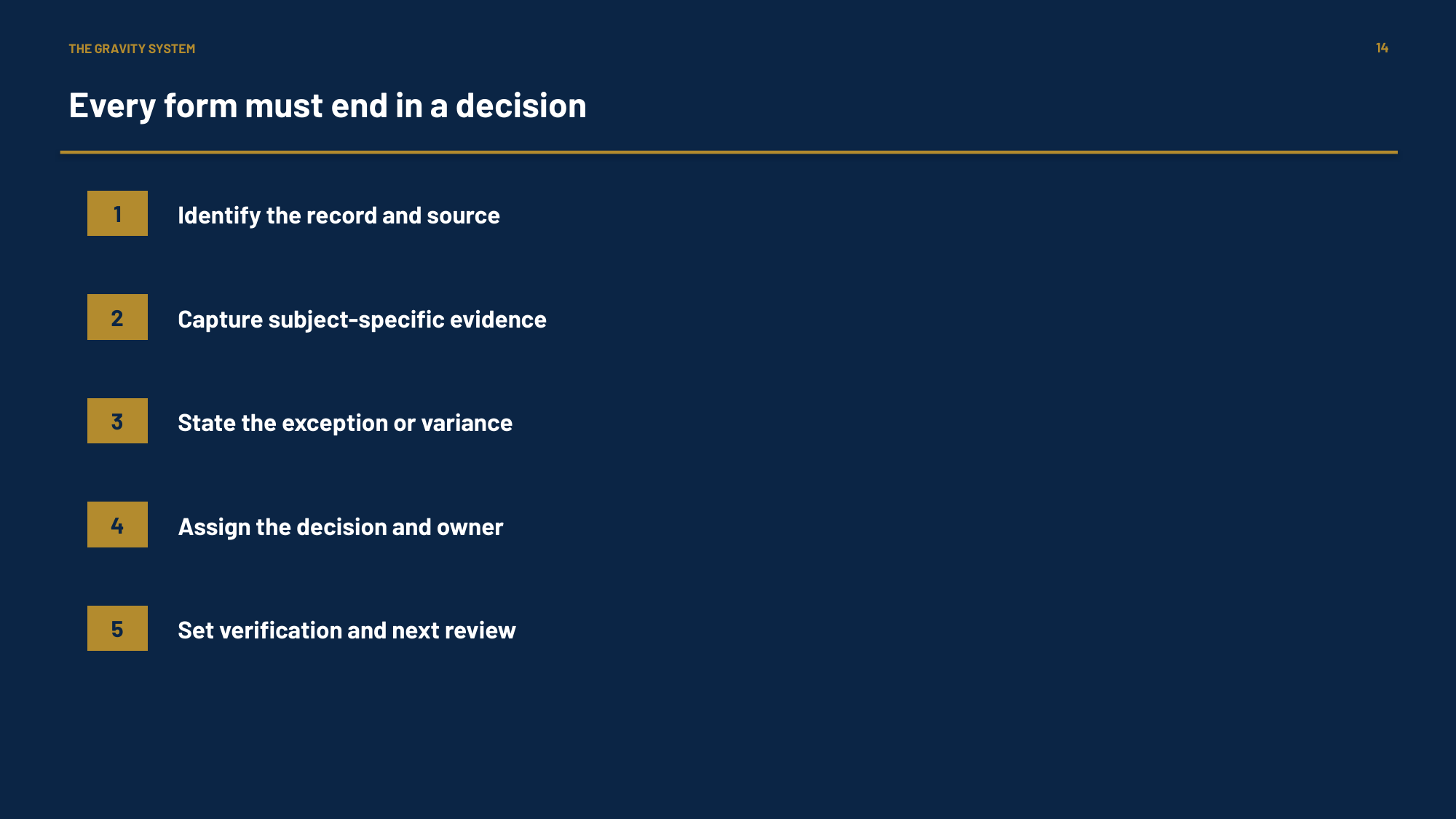

14
THE GRAVITY SYSTEM
Every form must end in a decision

1
Identify the record and source
2
Capture subject-specific evidence
3
State the exception or variance
4
Assign the decision and owner
5
Set verification and next review